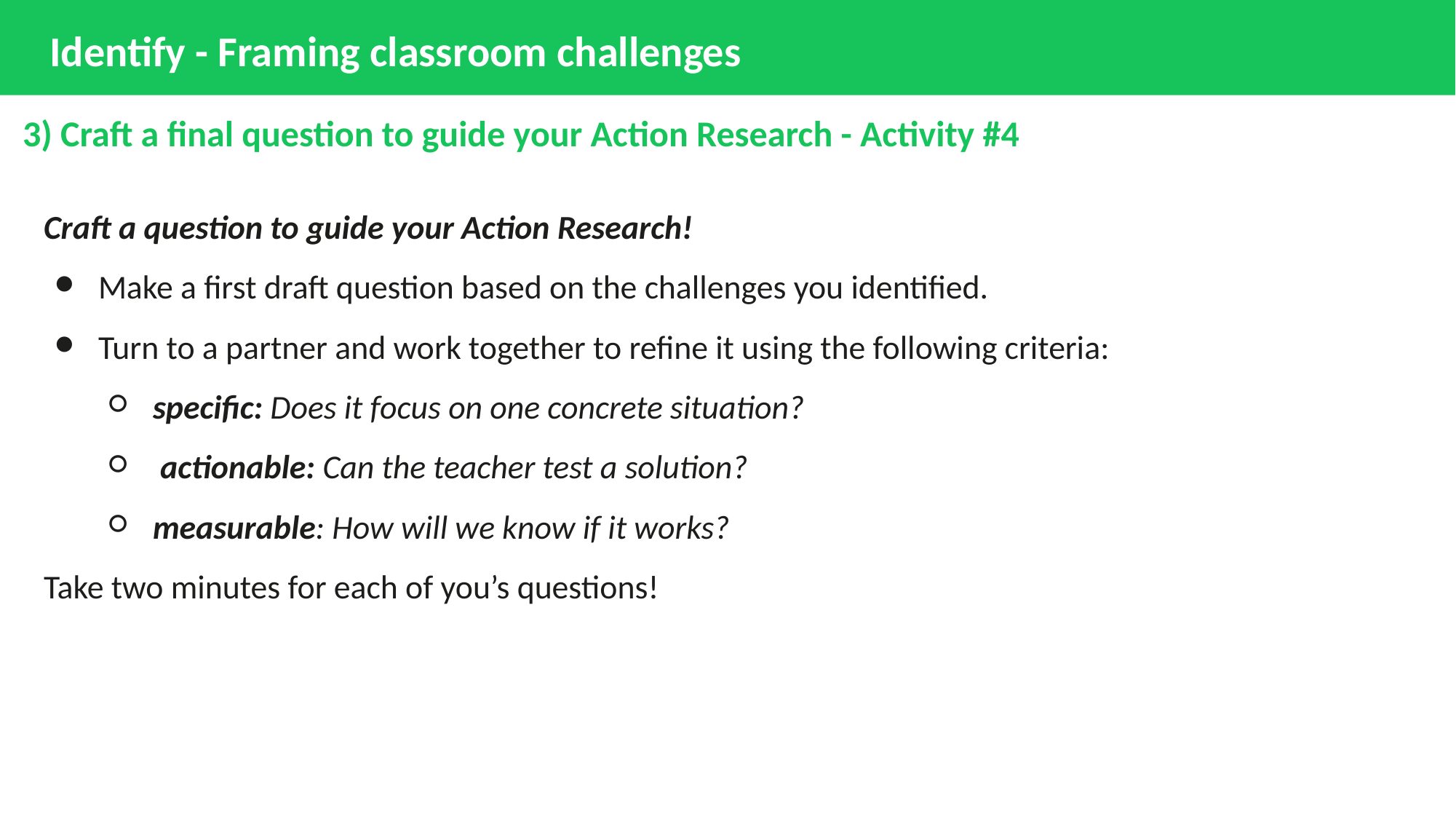

# Identify - Framing classroom challenges
3) Craft a final question to guide your Action Research - Activity #4
Craft a question to guide your Action Research!
Make a first draft question based on the challenges you identified.
Turn to a partner and work together to refine it using the following criteria:
specific: Does it focus on one concrete situation?
 actionable: Can the teacher test a solution?
measurable: How will we know if it works?
Take two minutes for each of you’s questions!